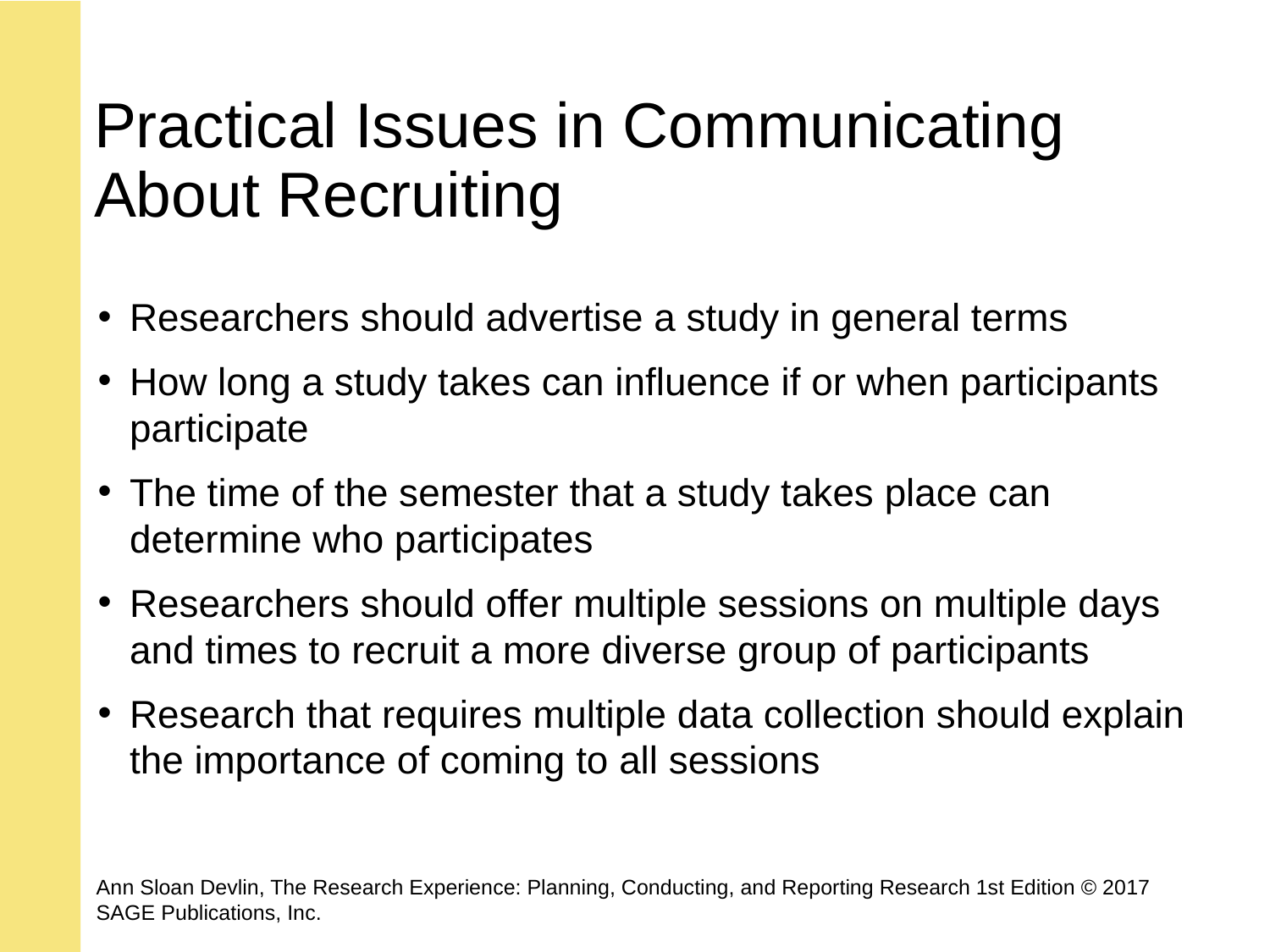

# Practical Issues in Communicating About Recruiting
Researchers should advertise a study in general terms
How long a study takes can influence if or when participants participate
The time of the semester that a study takes place can determine who participates
Researchers should offer multiple sessions on multiple days and times to recruit a more diverse group of participants
Research that requires multiple data collection should explain the importance of coming to all sessions